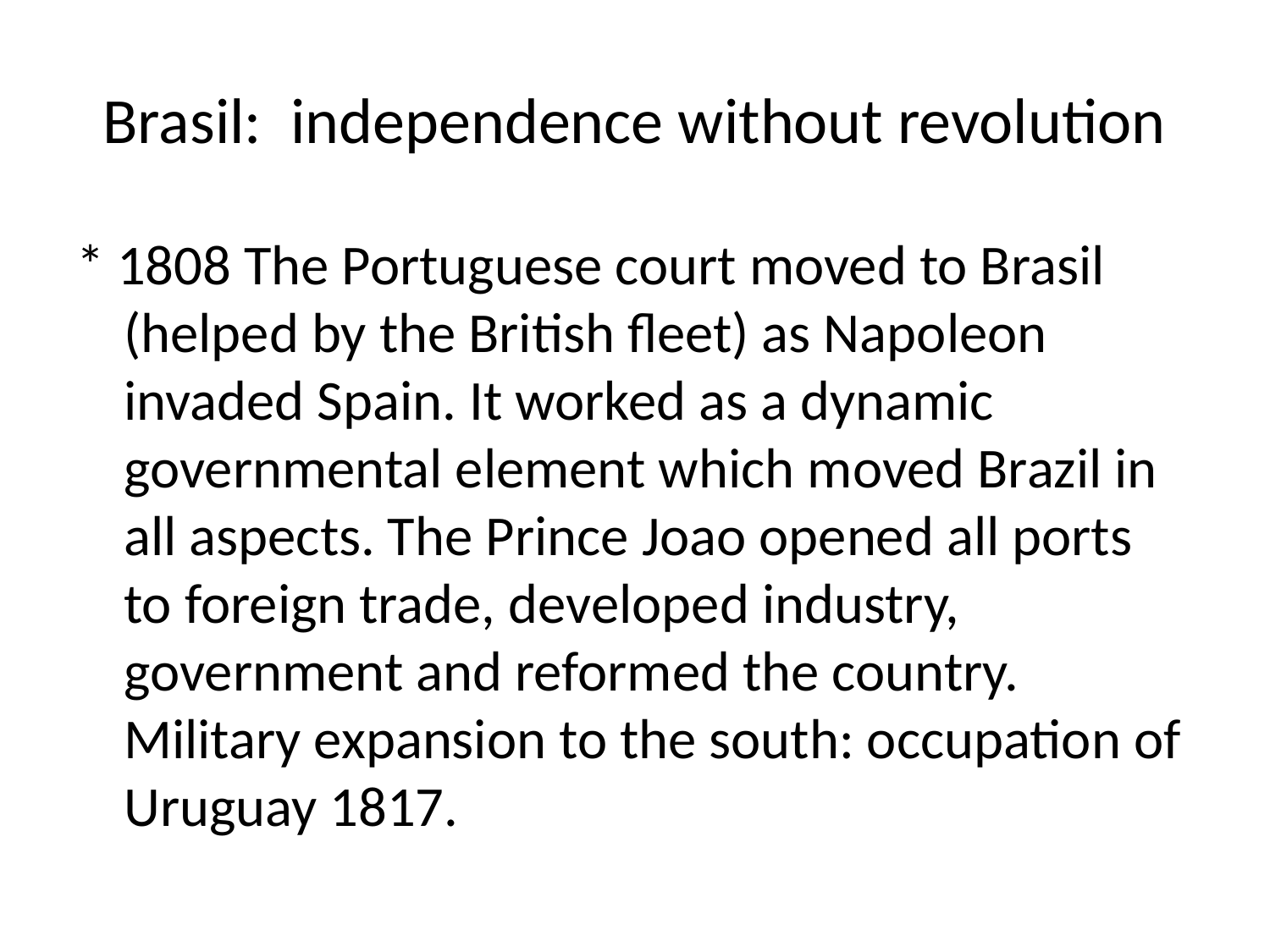

# Brasil:  independence without revolution
* 1808 The Portuguese court moved to Brasil (helped by the British fleet) as Napoleon invaded Spain. It worked as a dynamic governmental element which moved Brazil in all aspects. The Prince Joao opened all ports to foreign trade, developed industry, government and reformed the country. Military expansion to the south: occupation of Uruguay 1817.